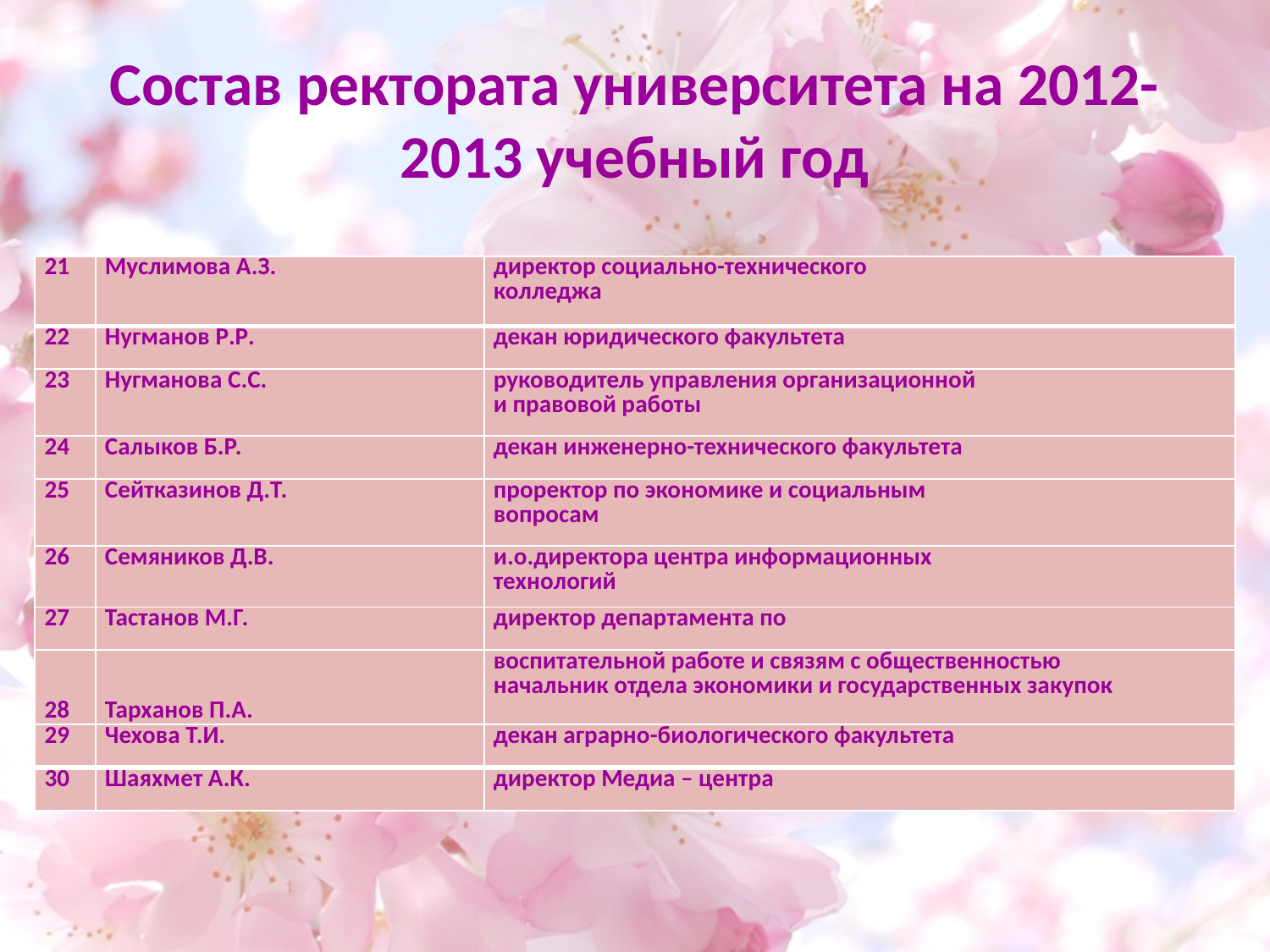

# Состав ректората университета на 2012-2013 учебный год
| 21 | Муслимова А.З. | директор социально-технического колледжа |
| --- | --- | --- |
| 22 | Нугманов Р.Р. | декан юридического факультета |
| 23 | Нугманова С.С. | руководитель управления организационной и правовой работы |
| 24 | Салыков Б.Р. | декан инженерно-технического факультета |
| 25 | Сейтказинов Д.Т. | проректор по экономике и социальным вопросам |
| 26 | Семяников Д.В. | и.о.директора центра информационных технологий |
| 27 | Тастанов М.Г. | директор департамента по |
| 28 | Тарханов П.А. | воспитательной работе и связям с общественностью начальник отдела экономики и государственных закупок |
| 29 | Чехова Т.И. | декан аграрно-биологического факультета |
| 30 | Шаяхмет А.К. | директор Медиа – центра |